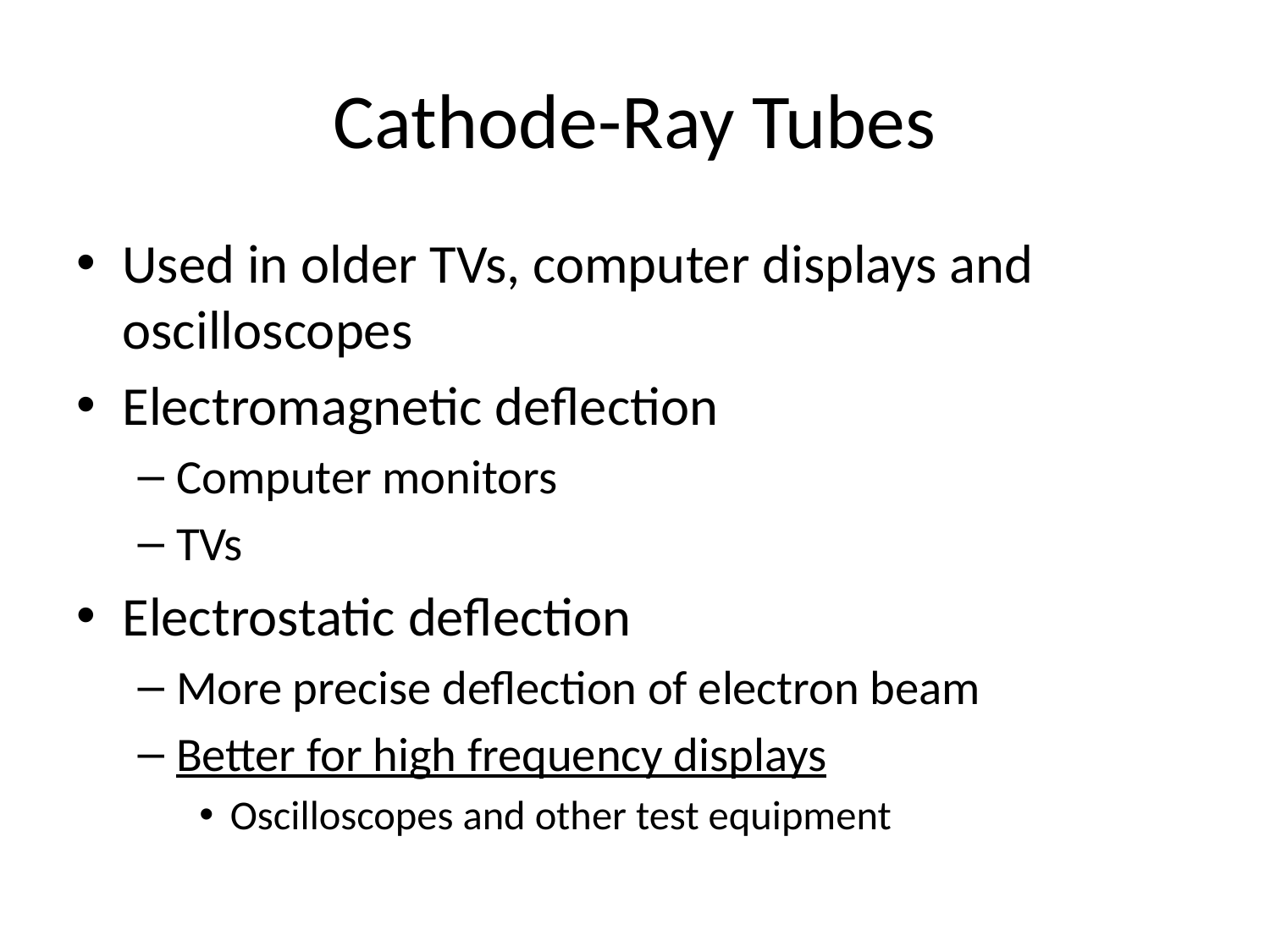

# Cathode-Ray Tubes
Used in older TVs, computer displays and oscilloscopes
Electromagnetic deflection
Computer monitors
TVs
Electrostatic deflection
More precise deflection of electron beam
Better for high frequency displays
Oscilloscopes and other test equipment